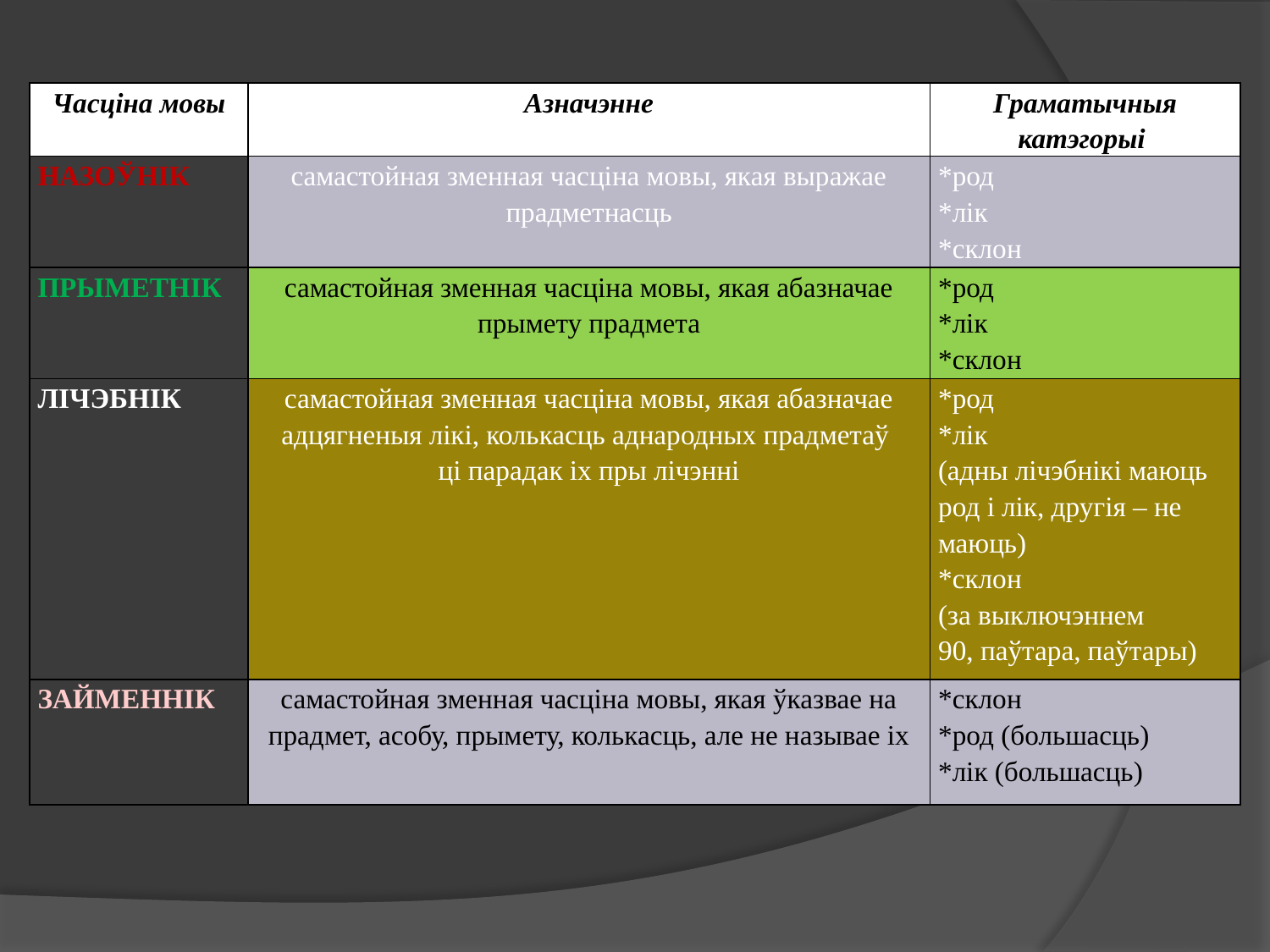

| Часціна мовы | Азначэнне | Граматычныя катэгорыі |
| --- | --- | --- |
| НАЗОЎНІК | самастойная зменная часціна мовы, якая выражае прадметнасць | \*род \*лік \*склон |
| ПРЫМЕТНІК | самастойная зменная часціна мовы, якая абазначае прымету прадмета | \*род \*лік \*склон |
| ЛІЧЭБНІК | самастойная зменная часціна мовы, якая абазначае адцягненыя лікі, колькасць аднародных прадметаў ці парадак іх пры лічэнні | \*род \*лік (адны лічэбнікі маюць род і лік, другія – не маюць) \*склон (за выключэннем 90, паўтара, паўтары) |
| ЗАЙМЕННІК | самастойная зменная часціна мовы, якая ўказвае на прадмет, асобу, прымету, колькасць, але не называе іх | \*склон \*род (большасць) \*лік (большасць) |